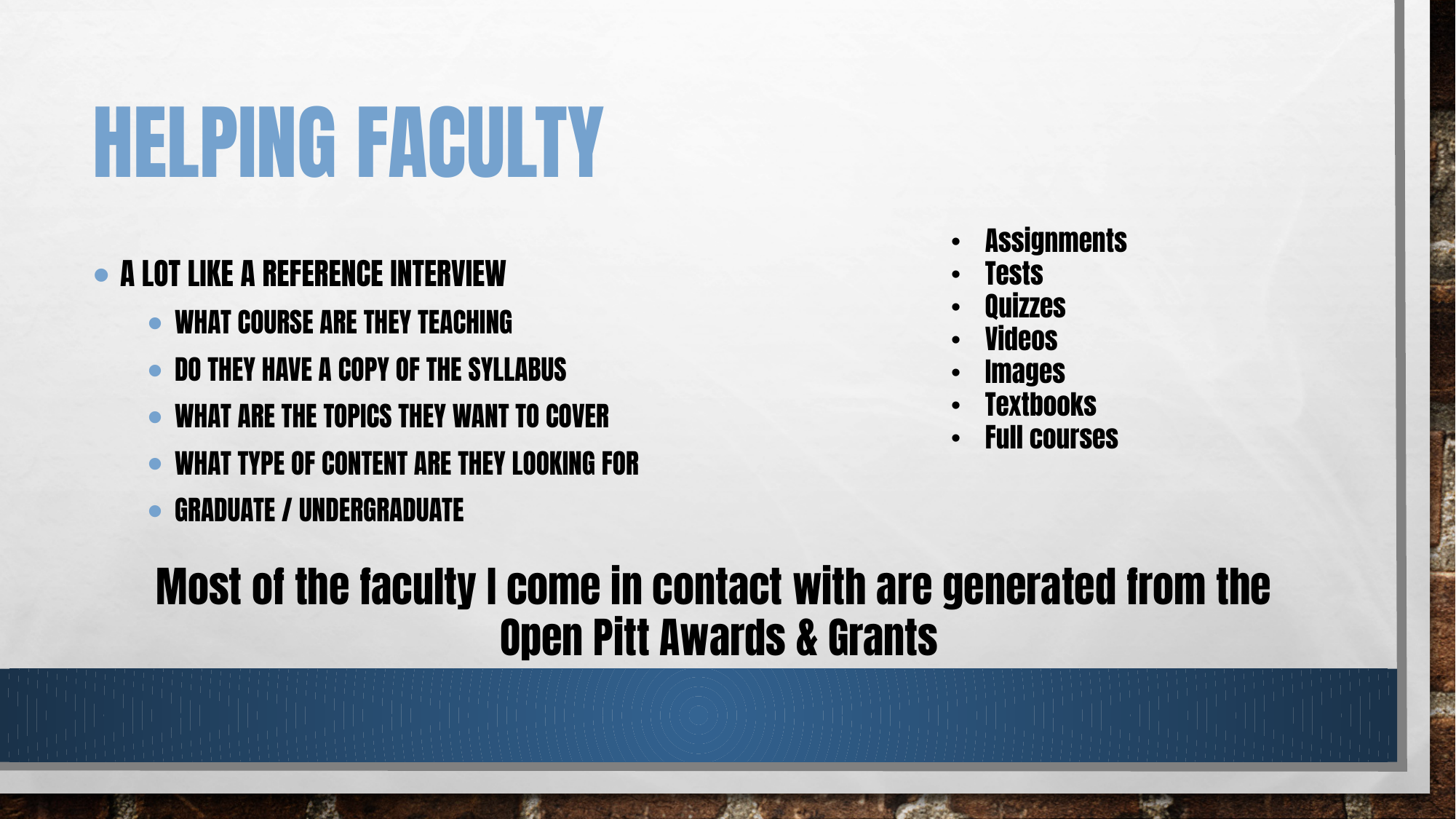

# Helping faculty
A lot like a reference interview
What course are they teaching
Do they have a copy of the syllabus
What are the topics they want to cover
What type of content are they looking for
Graduate / Undergraduate
Assignments
Tests
Quizzes
Videos
Images
Textbooks
Full courses
Most of the faculty I come in contact with are generated from the
Open Pitt Awards & Grants